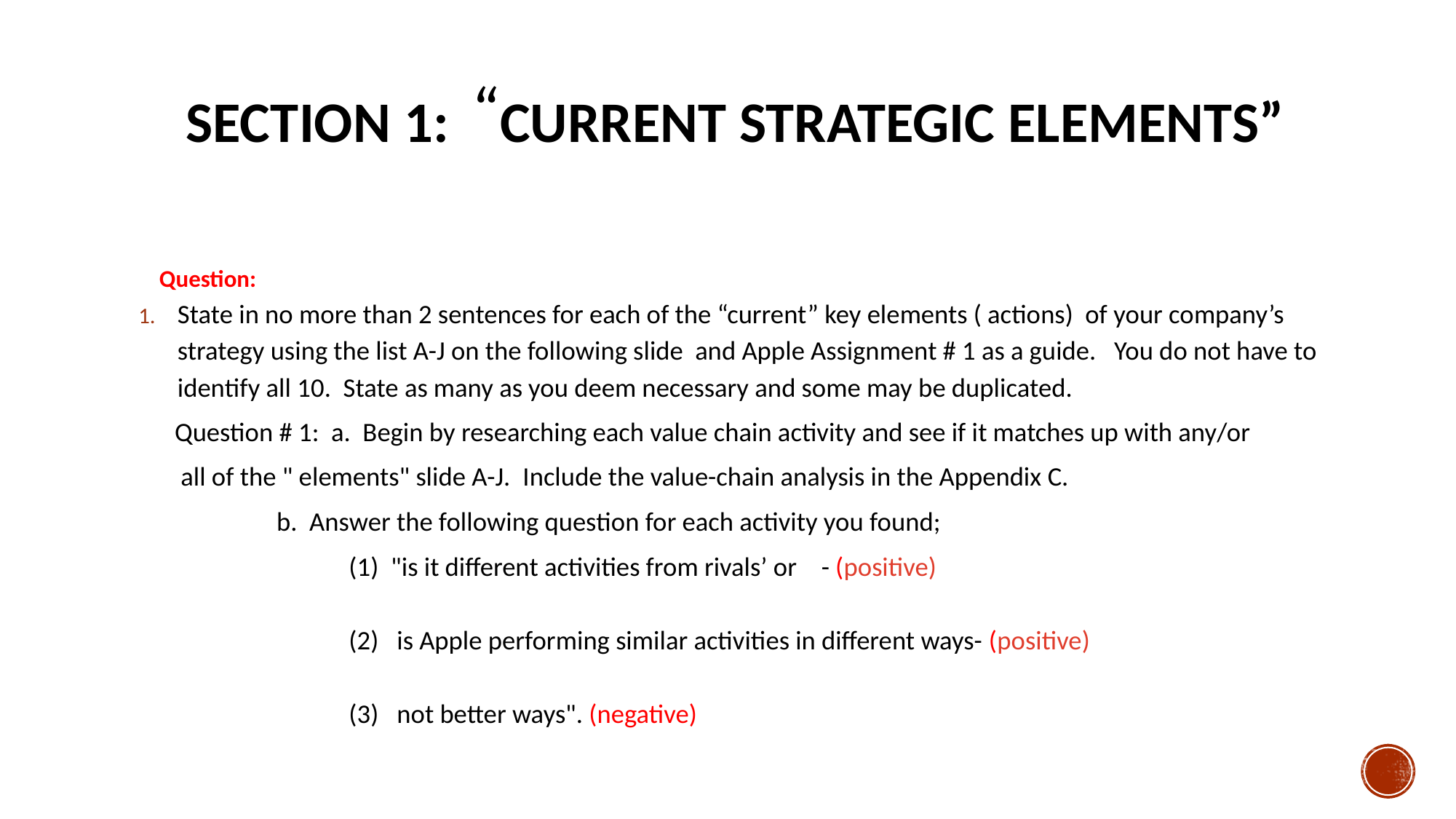

# Section 1:  “CURRENT Strategic ELEMENTS”
Question:
State in no more than 2 sentences for each of the “current” key elements ( actions)  of your company’s strategy using the list A-J on the following slide  and Apple Assignment # 1 as a guide.   You do not have to identify all 10.  State as many as you deem necessary and some may be duplicated.
      Question # 1:  a.  Begin by researching each value chain activity and see if it matches up with any/or
       all of the " elements" slide A-J.  Include the value-chain analysis in the Appendix C.
                       b.  Answer the following question for each activity you found;
                                   (1)  "is it different activities from rivals’ or    - (positive)
                                   (2)   is Apple performing similar activities in different ways- (positive)
                                   (3)   not better ways". (negative)